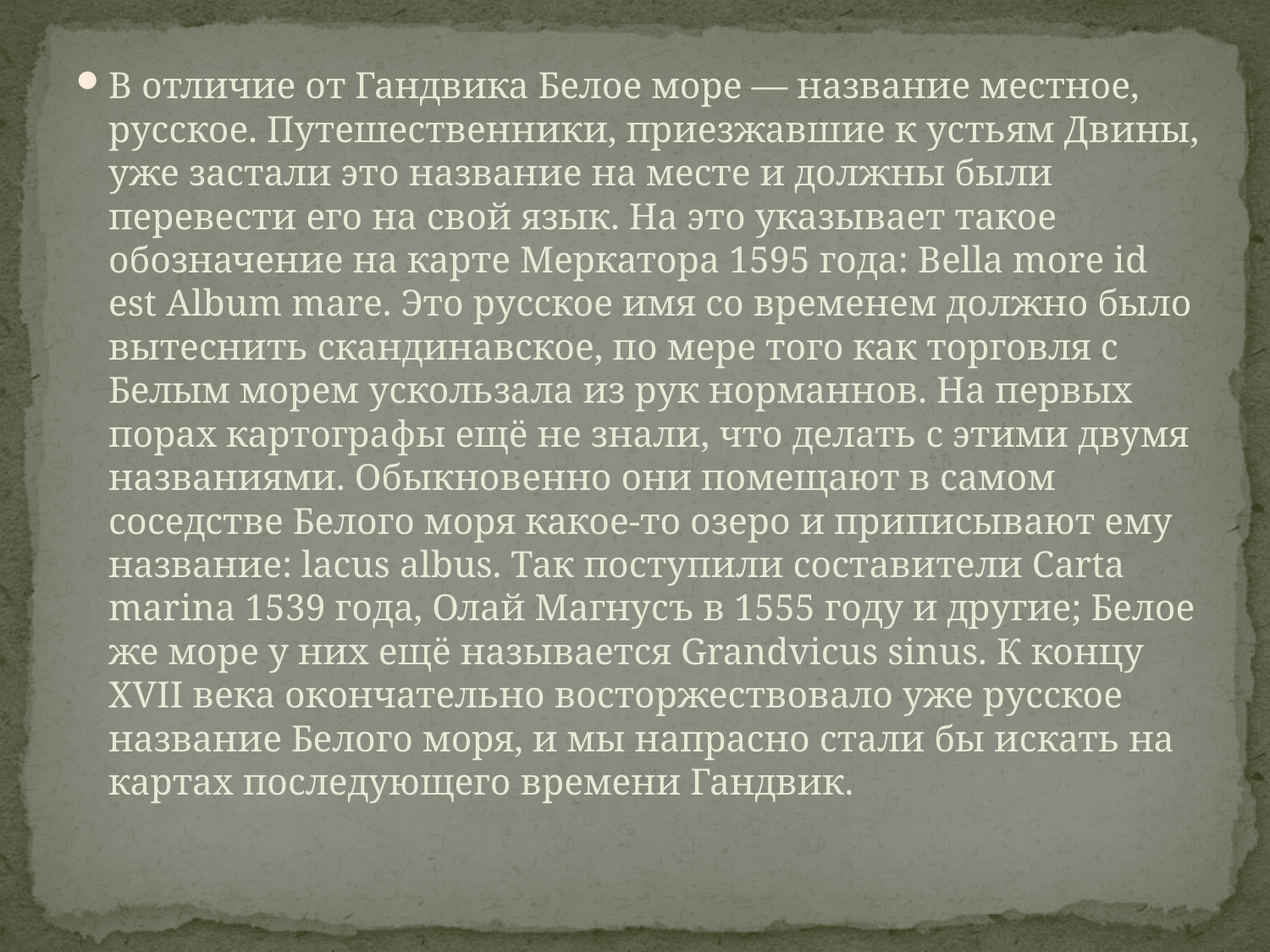

В отличие от Гандвика Белое море — название местное, русское. Путешественники, приезжавшие к устьям Двины, уже застали это название на месте и должны были перевести его на свой язык. На это указывает такое обозначение на карте Меркатора 1595 года: Bella more id est Album mare. Это русское имя со временем должно было вытеснить скандинавское, по мере того как торговля с Белым морем ускользала из рук норманнов. На первых порах картографы ещё не знали, что делать с этими двумя названиями. Обыкновенно они помещают в самом соседстве Белого моря какое-то озеро и приписывают ему название: lacus albus. Так поступили составители Carta marina 1539 года, Олай Магнусъ в 1555 году и другие; Белое же море у них ещё называется Grandvicus sinus. К концу XVII века окончательно восторжествовало уже русское название Белого моря, и мы напрасно стали бы искать на картах последующего времени Гандвик.